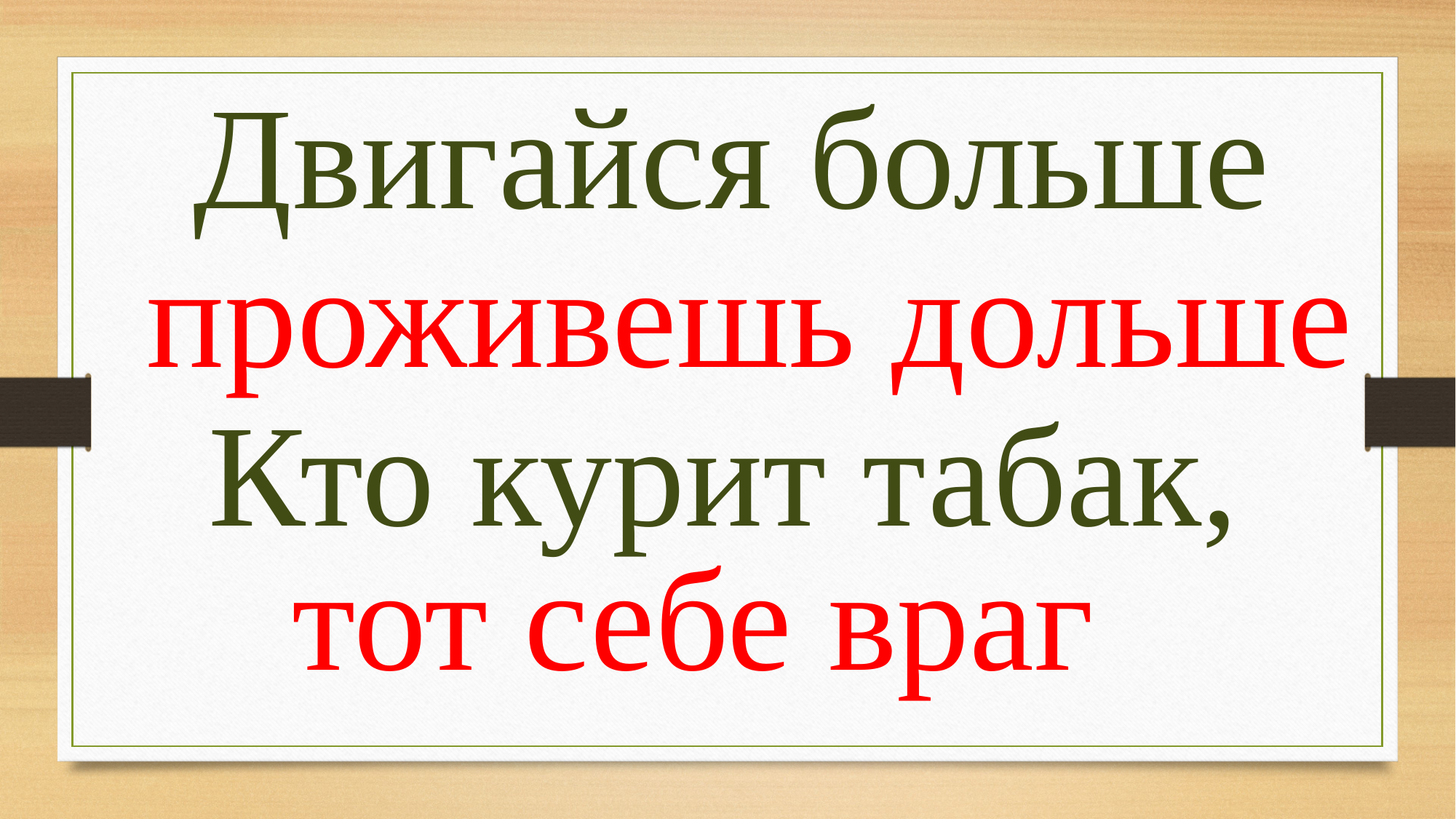

Двигайся больше
проживешь дольше
Кто курит табак,
тот себе враг